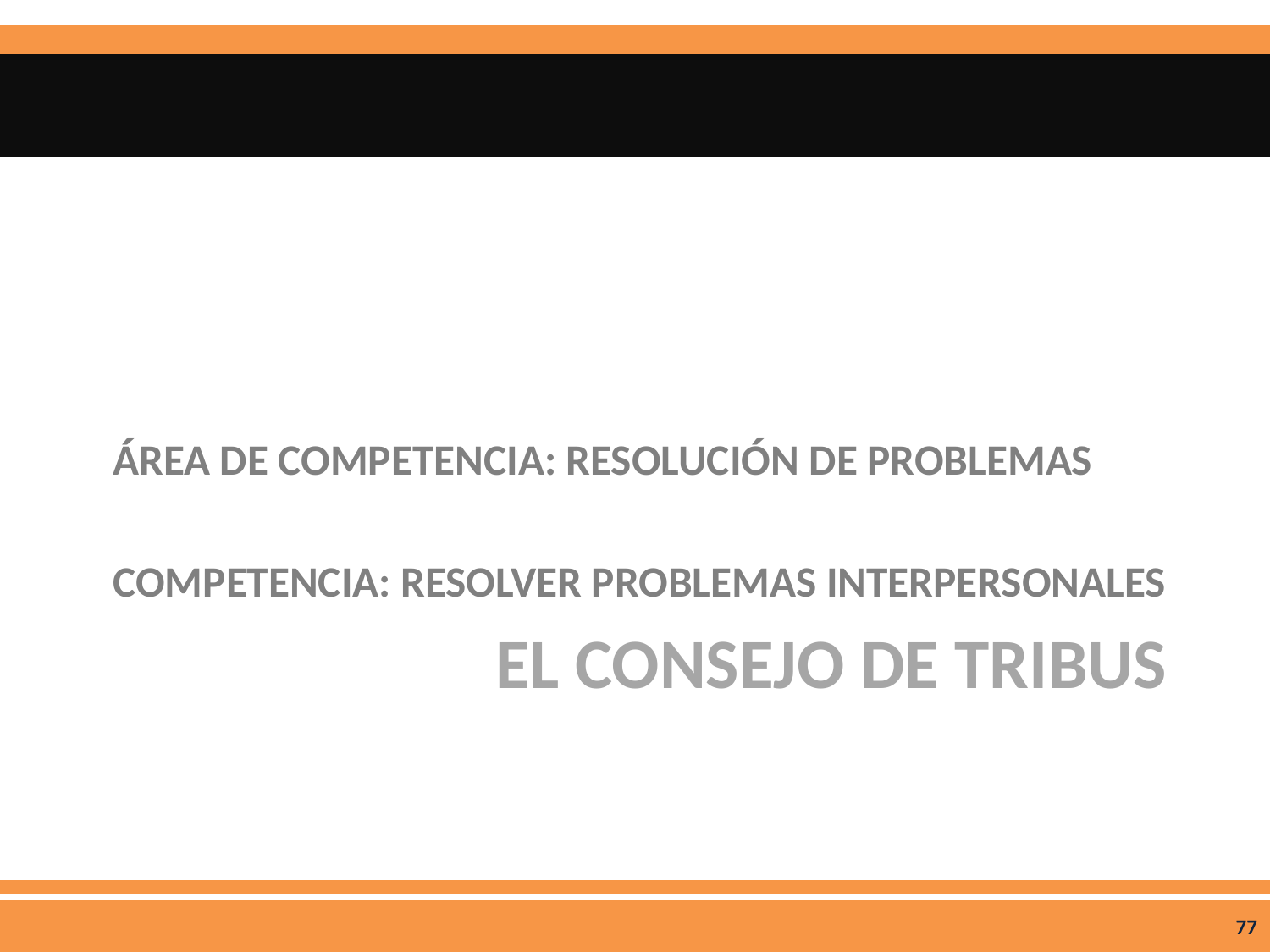

ÁREA DE COMPETENCIA: RESOLUCIÓN DE PROBLEMAS

COMPETENCIA: RESOLVER PROBLEMAS INTERPERSONALES
# EL CONSEJO DE TRIBUS
77